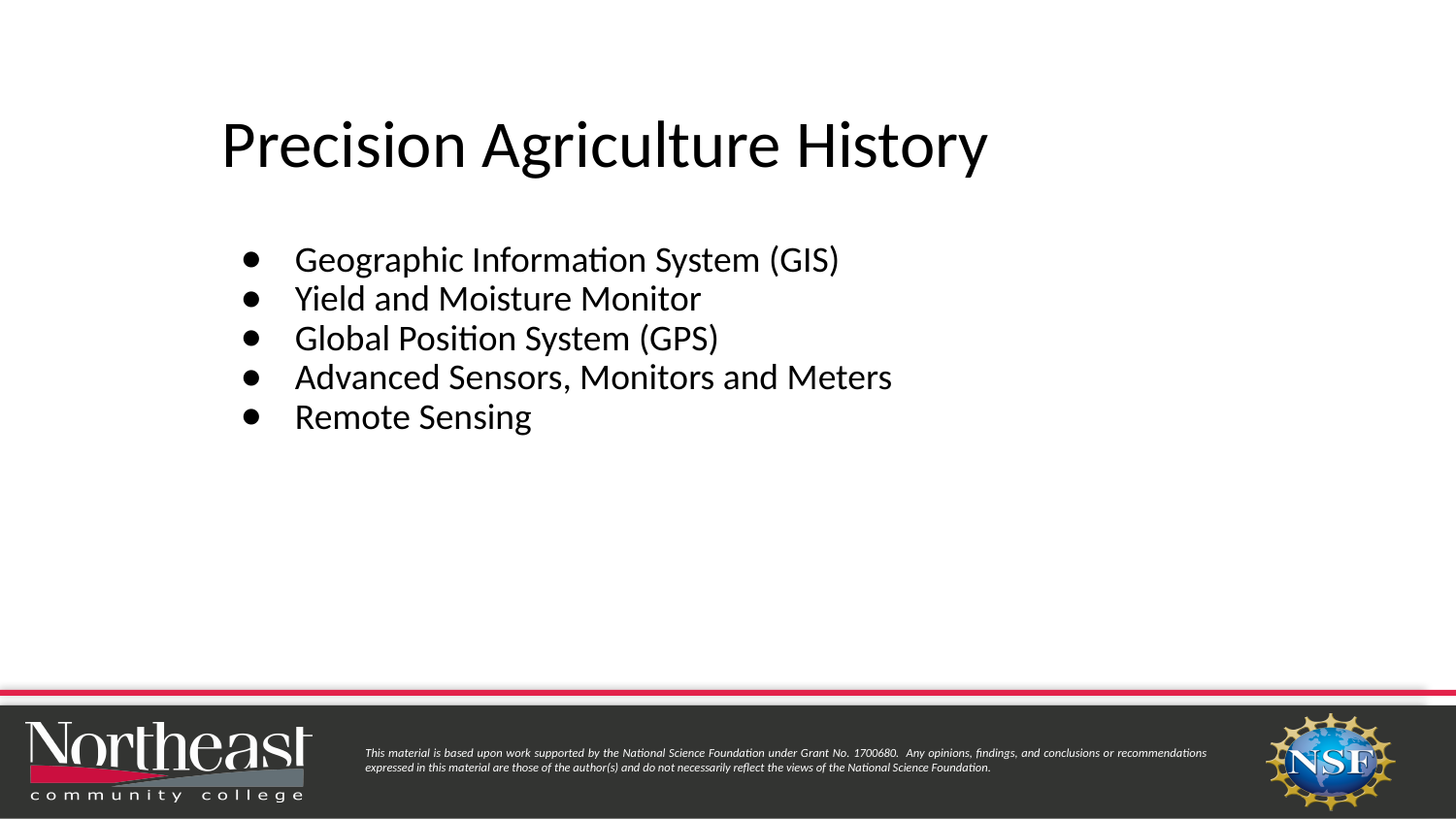

# Precision Agriculture History
Geographic Information System (GIS)
Yield and Moisture Monitor
Global Position System (GPS)
Advanced Sensors, Monitors and Meters
Remote Sensing